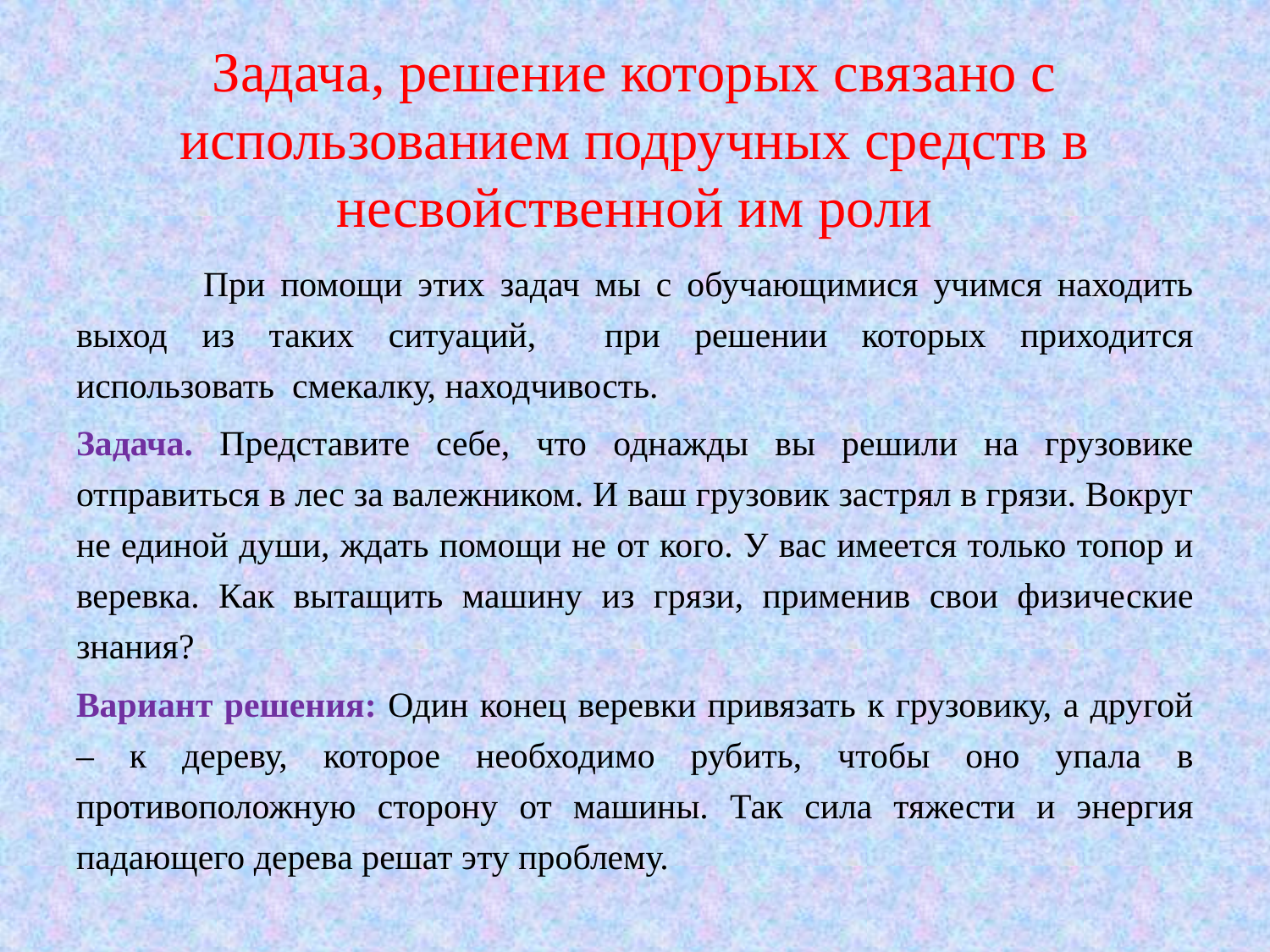

# Задача, решение которых связано с использованием подручных средств в несвойственной им роли
	При помощи этих задач мы с обучающимися учимся находить выход из таких ситуаций,  при решении которых приходится использовать  смекалку, находчивость.
Задача. Представите себе, что однажды вы решили на грузовике отправиться в лес за валежником. И ваш грузовик застрял в грязи. Вокруг не единой души, ждать помощи не от кого. У вас имеется только топор и веревка. Как вытащить машину из грязи, применив свои физические знания?
Вариант решения: Один конец веревки привязать к грузовику, а другой – к дереву, которое необходимо рубить, чтобы оно упала в противоположную сторону от машины. Так сила тяжести и энергия падающего дерева решат эту проблему.